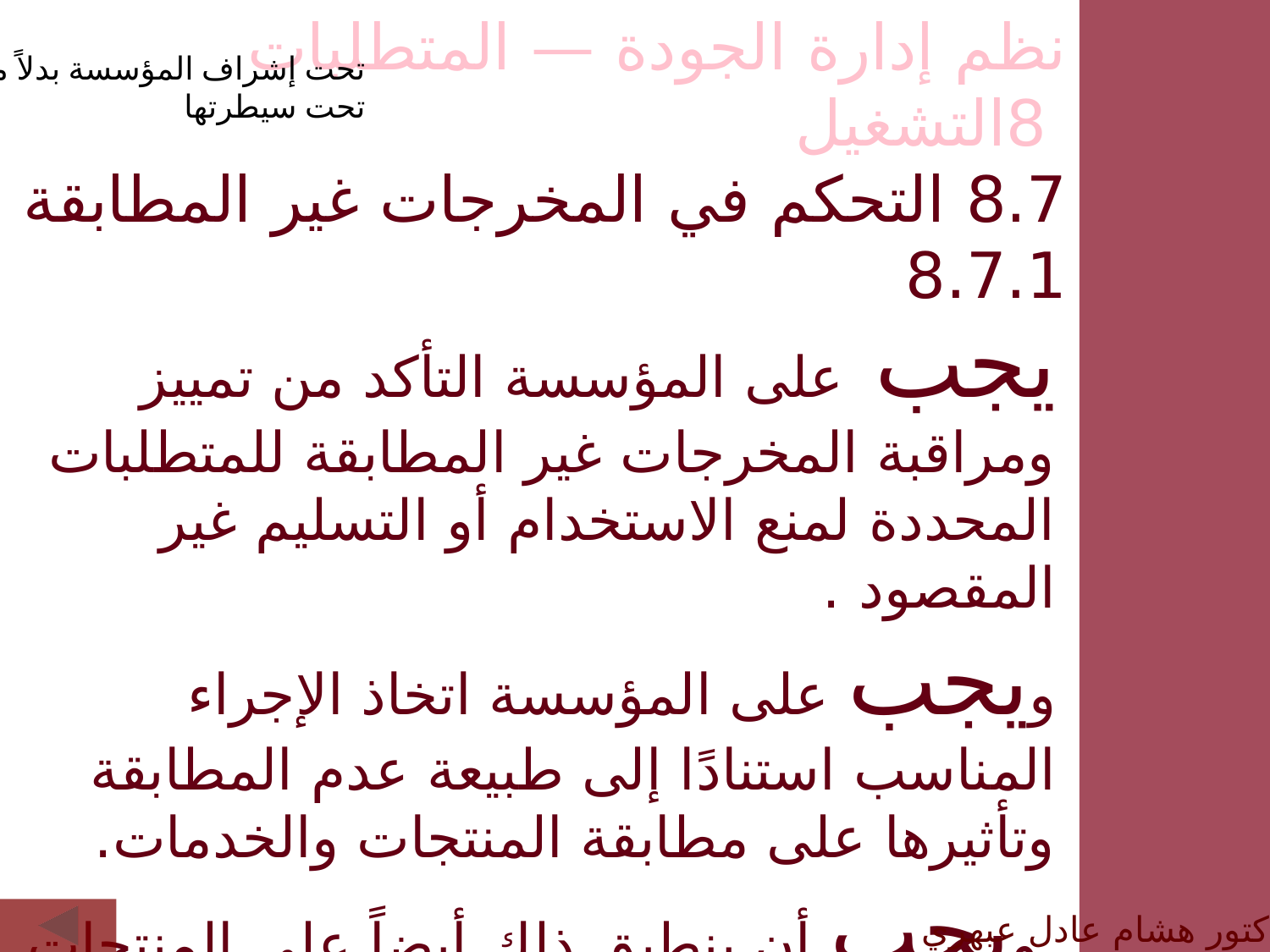

نظم إدارة الجودة — المتطلبات
 8التشغيل
8.7 التحكم في المخرجات غير المطابقة
8.7.1

تحت إشراف المؤسسة بدلاً من
تحت سيطرتها
يجب على المؤسسة التأكد من تمييز ومراقبة المخرجات غير المطابقة للمتطلبات المحددة لمنع الاستخدام أو التسليم غير المقصود .
ويجب على المؤسسة اتخاذ الإجراء المناسب استنادًا إلى طبيعة عدم المطابقة وتأثيرها على مطابقة المنتجات والخدمات.
 ويجب أن ينطبق ذلك أيضاً على المنتجات والخدمات غير المطابقة للمواصفات التي تم اكتشافها بعد تسليم المنتجات أو بعد تقديم الخدمات أو أثناء تقديمها.

الدكتور هشام عادل عبهري